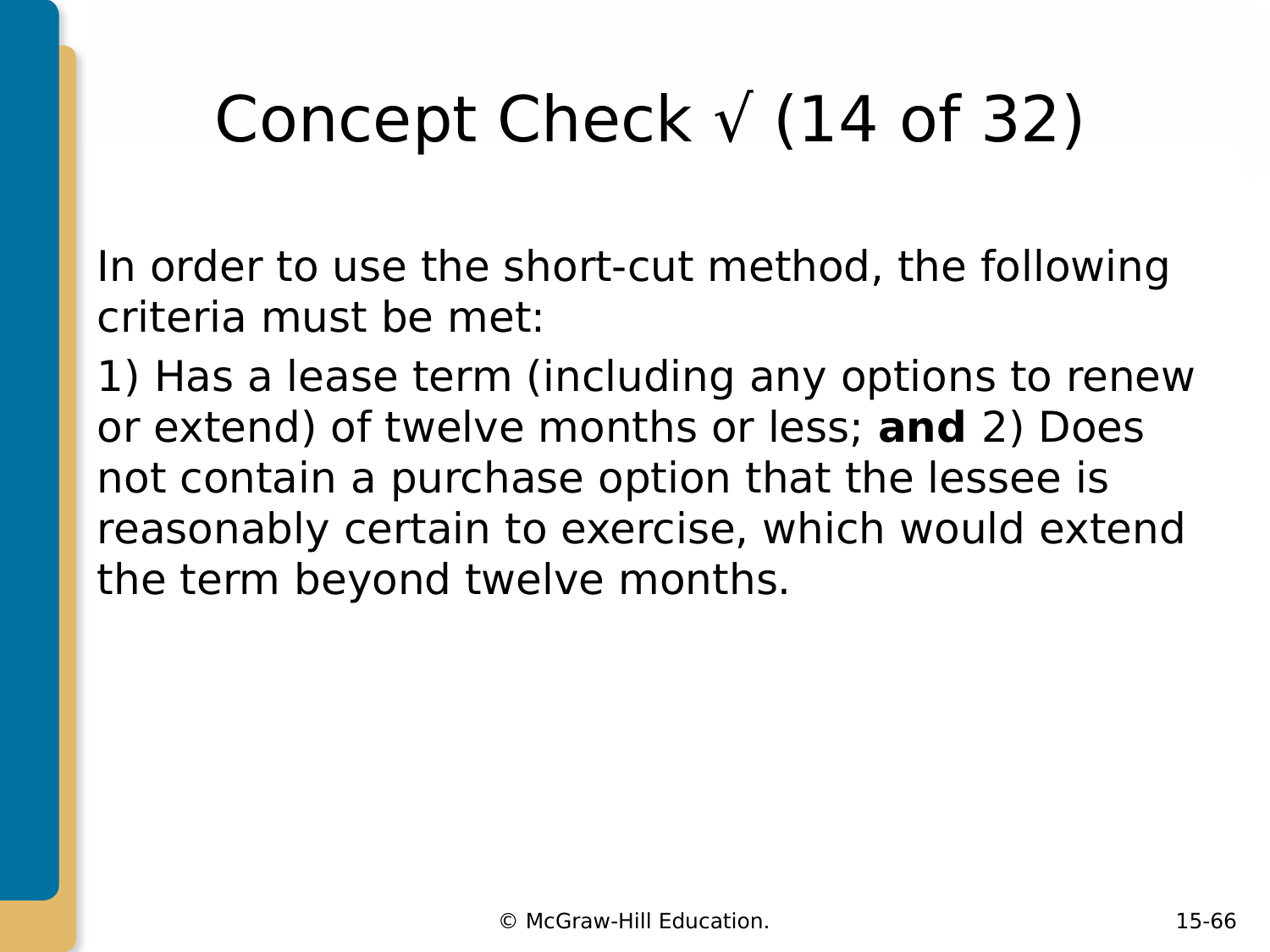

# Concept Check √ (14 of 32)
In order to use the short-cut method, the following criteria must be met:
1) Has a lease term (including any options to renew or extend) of twelve months or less; and 2) Does not contain a purchase option that the lessee is reasonably certain to exercise, which would extend the term beyond twelve months.